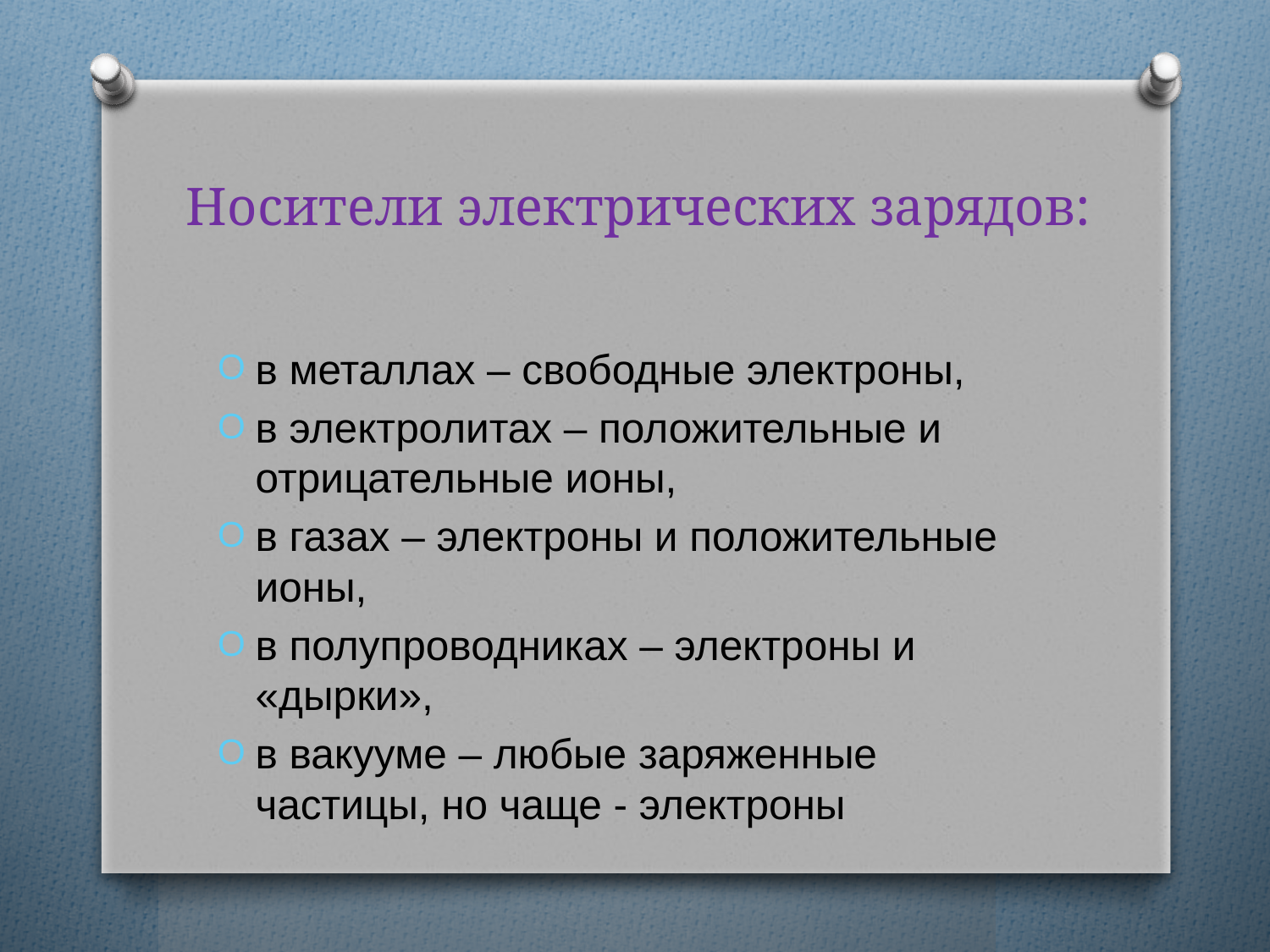

# Носители электрических зарядов:
в металлах – свободные электроны,
в электролитах – положительные и отрицательные ионы,
в газах – электроны и положительные ионы,
в полупроводниках – электроны и «дырки»,
в вакууме – любые заряженные частицы, но чаще - электроны